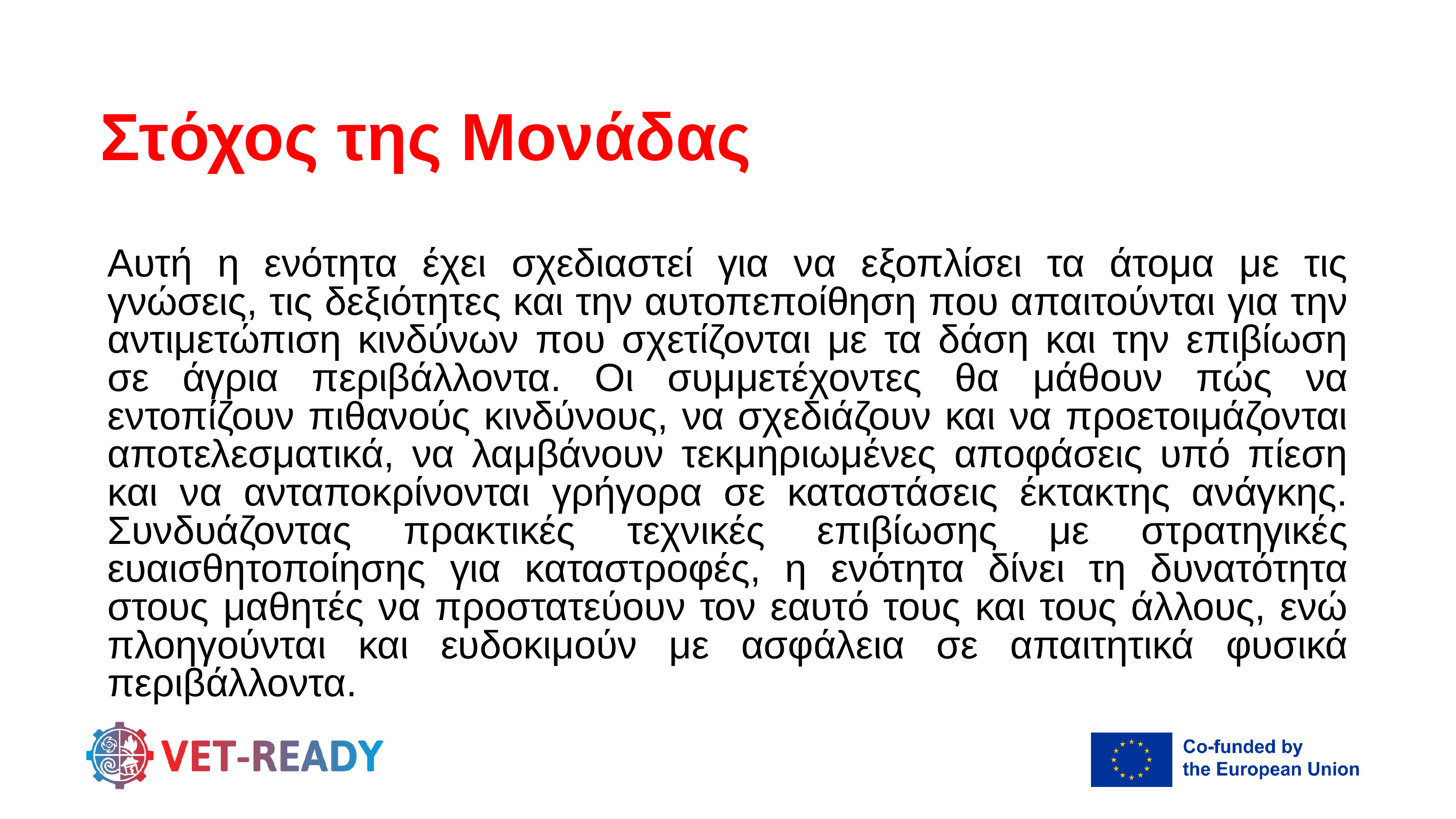

Στόχος της Μονάδας
Αυτή η ενότητα έχει σχεδιαστεί για να εξοπλίσει τα άτομα με τις γνώσεις, τις δεξιότητες και την αυτοπεποίθηση που απαιτούνται για την αντιμετώπιση κινδύνων που σχετίζονται με τα δάση και την επιβίωση σε άγρια ​​περιβάλλοντα. Οι συμμετέχοντες θα μάθουν πώς να εντοπίζουν πιθανούς κινδύνους, να σχεδιάζουν και να προετοιμάζονται αποτελεσματικά, να λαμβάνουν τεκμηριωμένες αποφάσεις υπό πίεση και να ανταποκρίνονται γρήγορα σε καταστάσεις έκτακτης ανάγκης. Συνδυάζοντας πρακτικές τεχνικές επιβίωσης με στρατηγικές ευαισθητοποίησης για καταστροφές, η ενότητα δίνει τη δυνατότητα στους μαθητές να προστατεύουν τον εαυτό τους και τους άλλους, ενώ πλοηγούνται και ευδοκιμούν με ασφάλεια σε απαιτητικά φυσικά περιβάλλοντα.